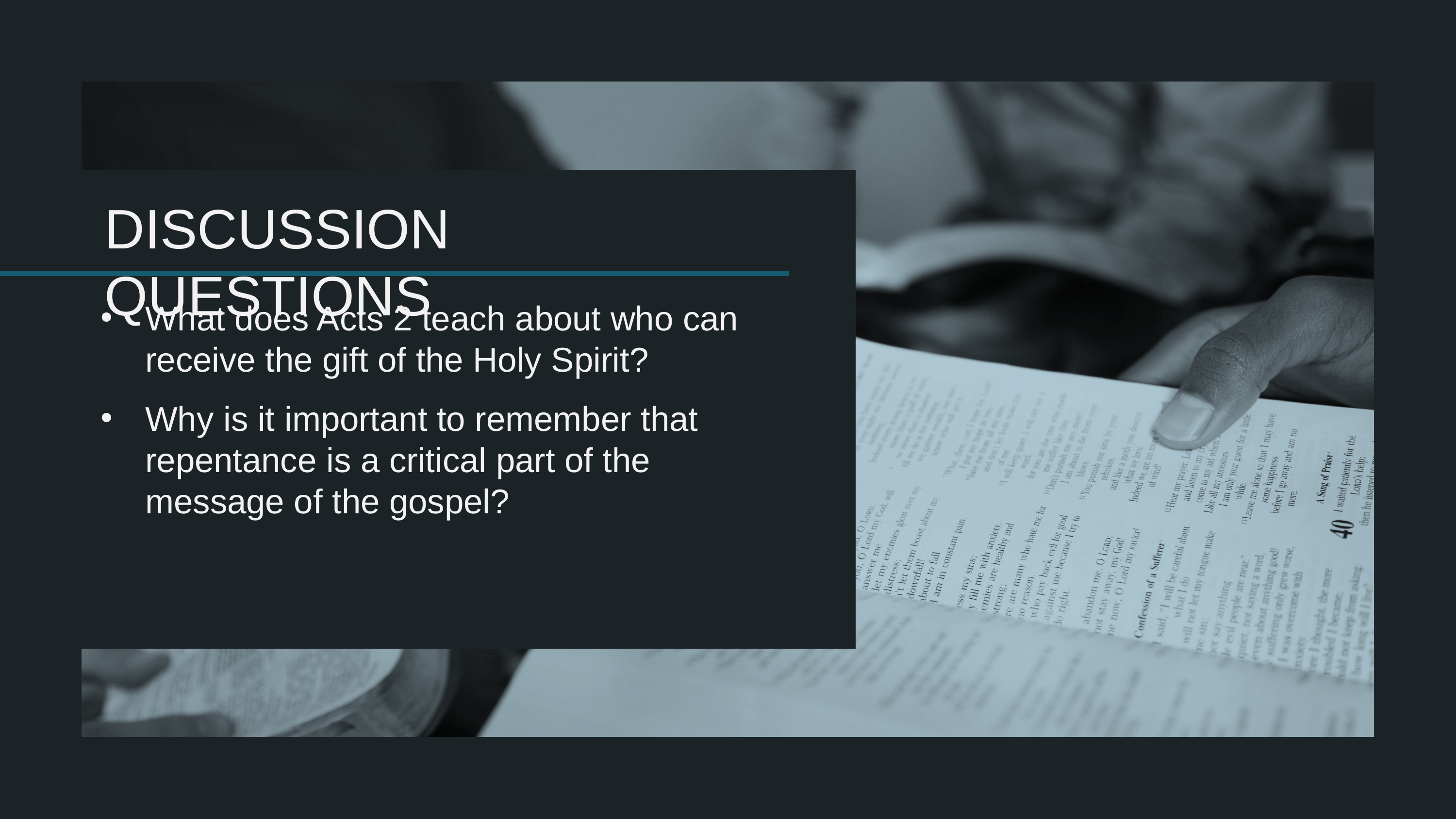

What does Acts 2 teach about who can receive the gift of the Holy Spirit?
Why is it important to remember that repentance is a critical part of the message of the gospel?